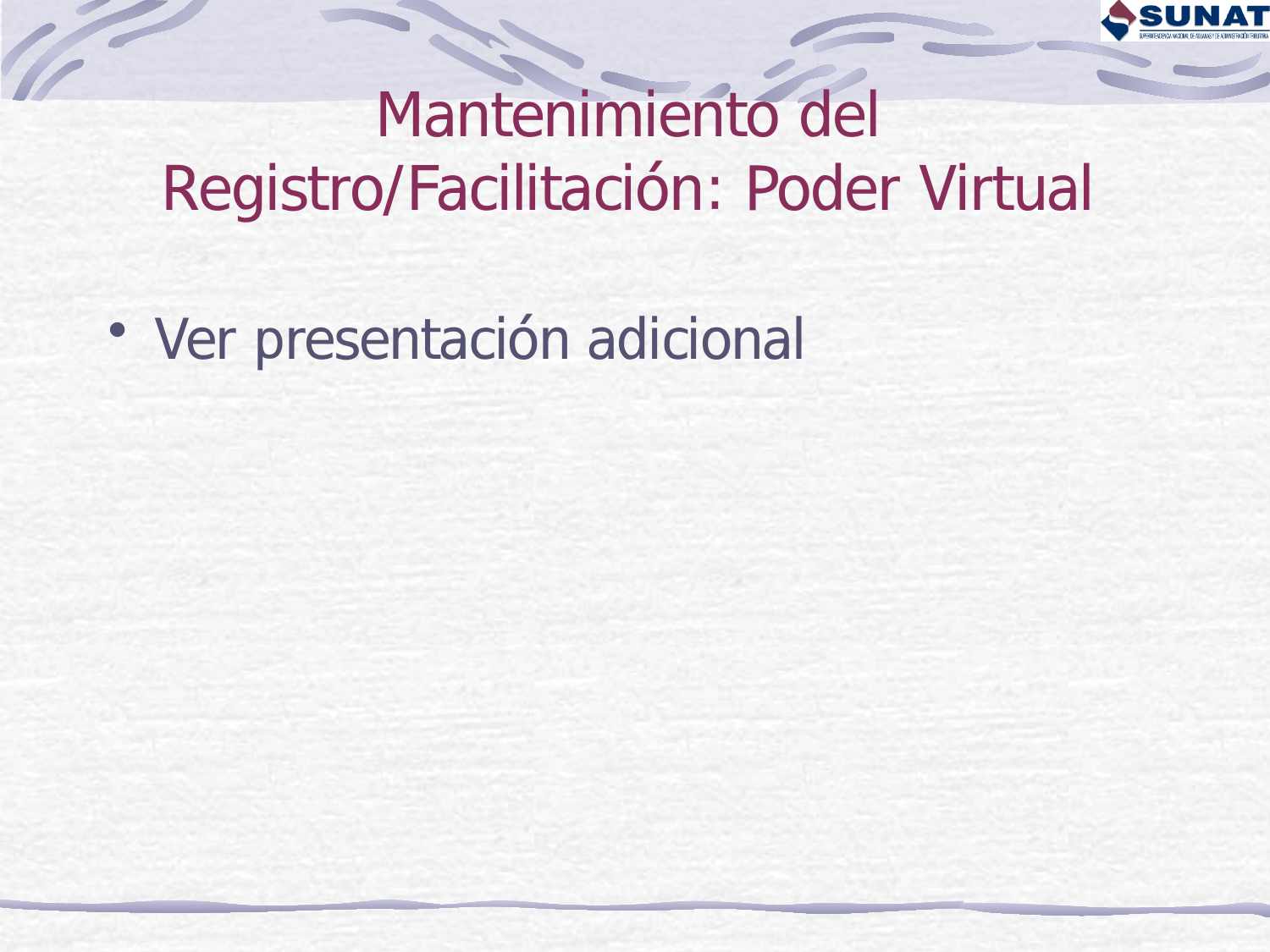

# Mantenimiento del Registro/Facilitación: Poder Virtual
Ver presentación adicional